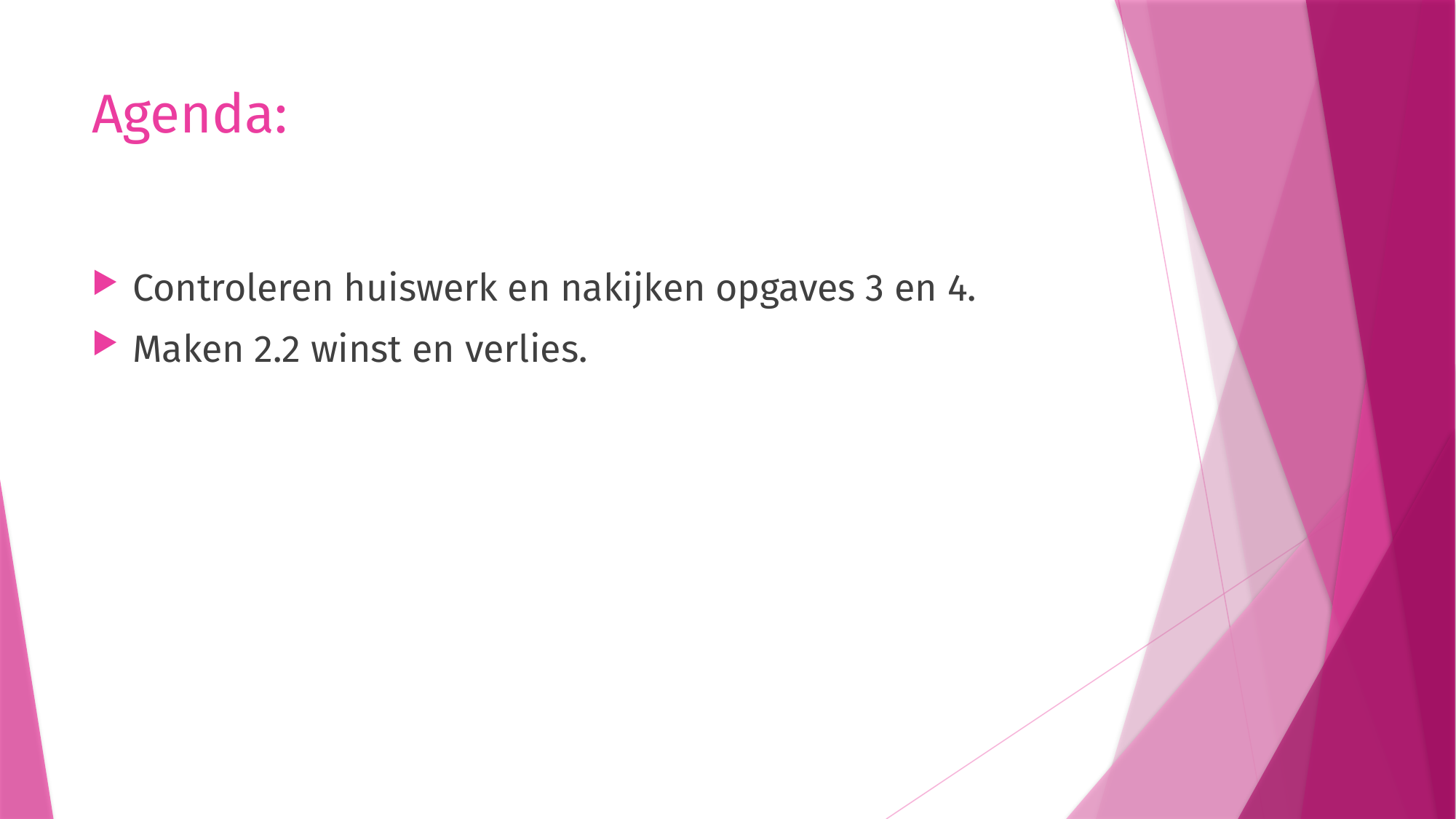

# Agenda:
Controleren huiswerk en nakijken opgaves 3 en 4.
Maken 2.2 winst en verlies.